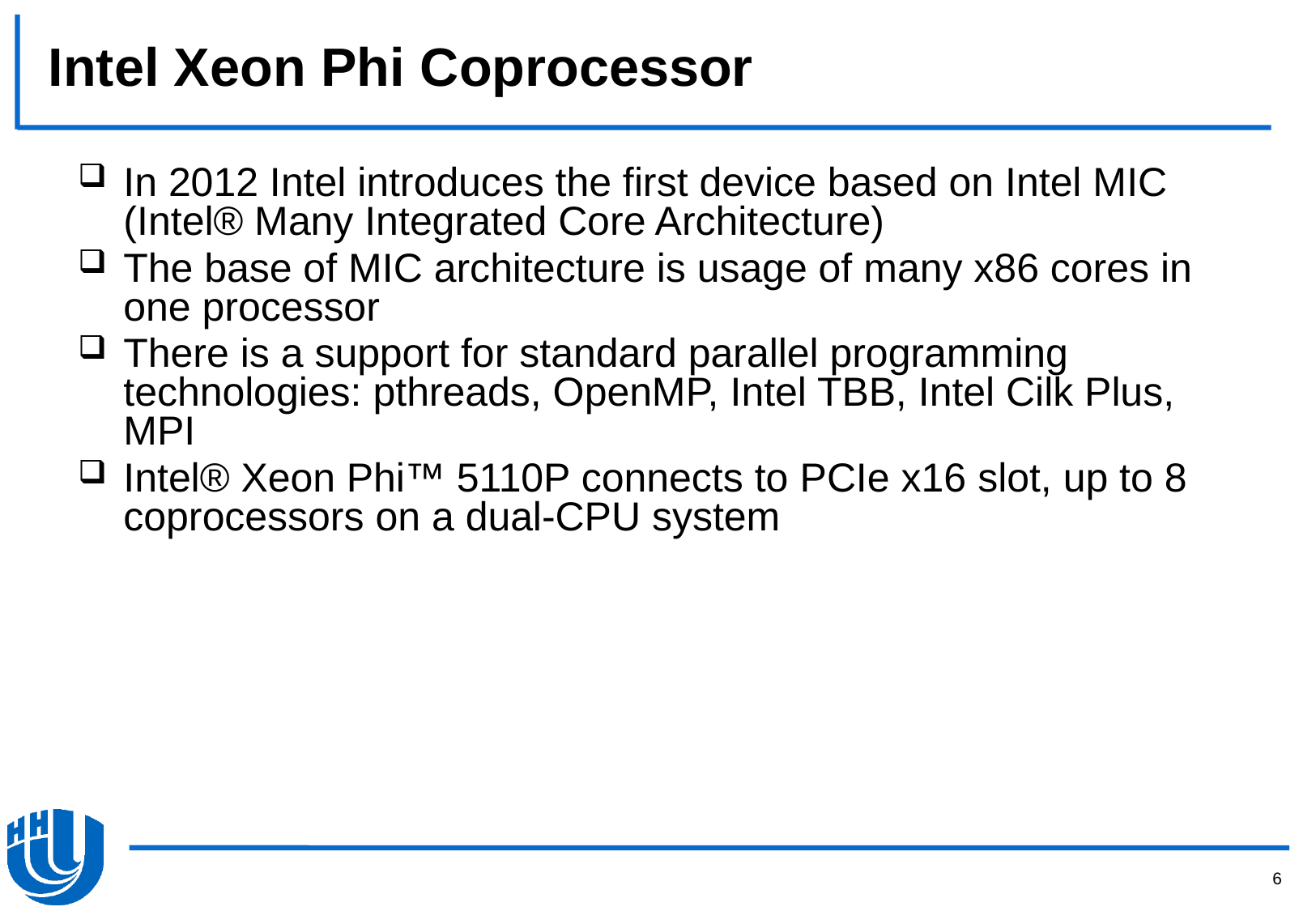

# Intel Xeon Phi Coprocessor
In 2012 Intel introduces the first device based on Intel MIC (Intel® Many Integrated Core Architecture)
The base of MIC architecture is usage of many x86 cores in one processor
There is a support for standard parallel programming technologies: pthreads, OpenMP, Intel TBB, Intel Cilk Plus, MPI
Intel® Xeon Phi™ 5110P connects to PCIe x16 slot, up to 8 coprocessors on a dual-CPU system
6